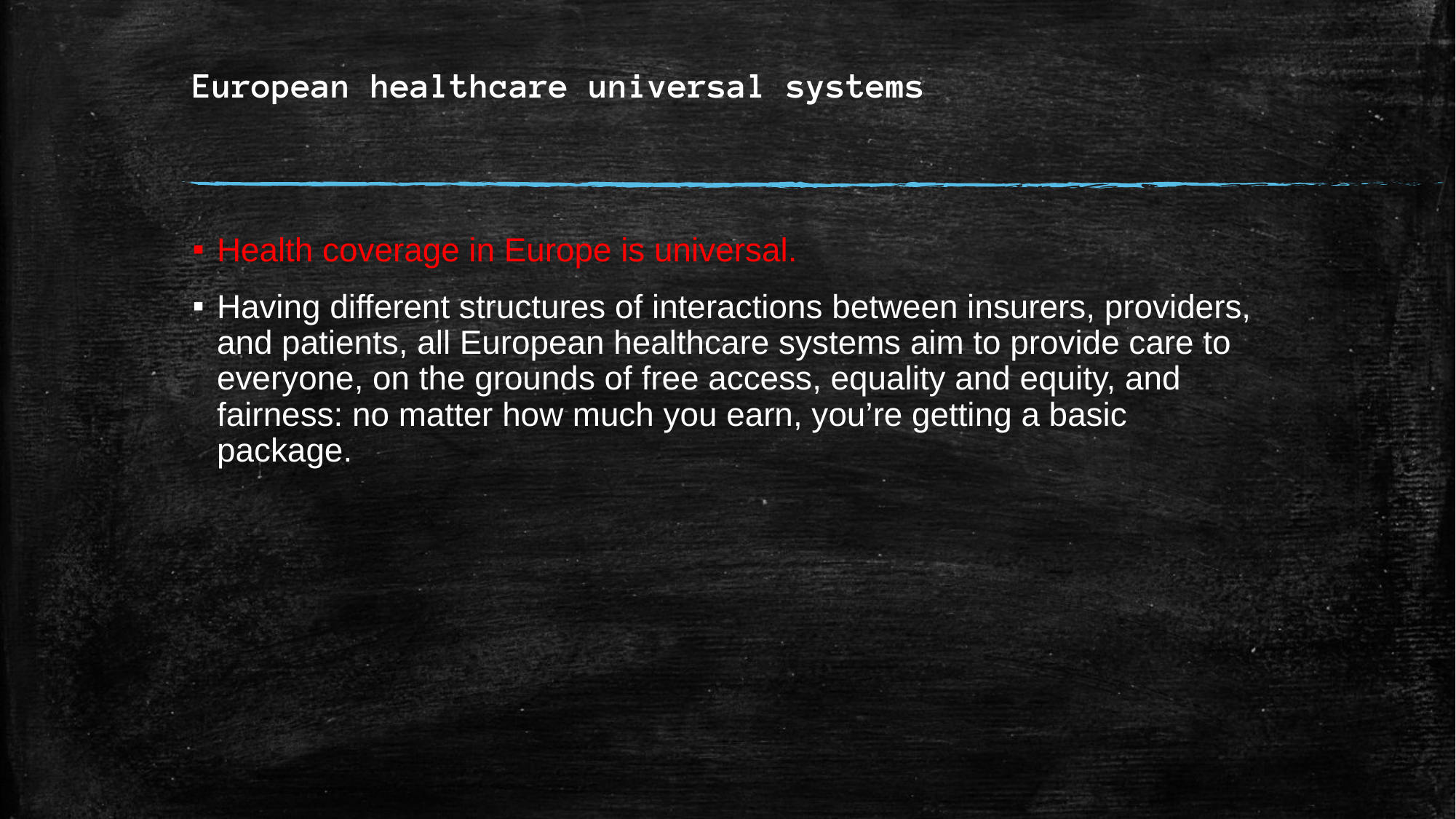

# European healthcare universal systems
Health coverage in Europe is universal.
Having different structures of interactions between insurers, providers, and patients, all European healthcare systems aim to provide care to everyone, on the grounds of free access, equality and equity, and fairness: no matter how much you earn, you’re getting a basic package.